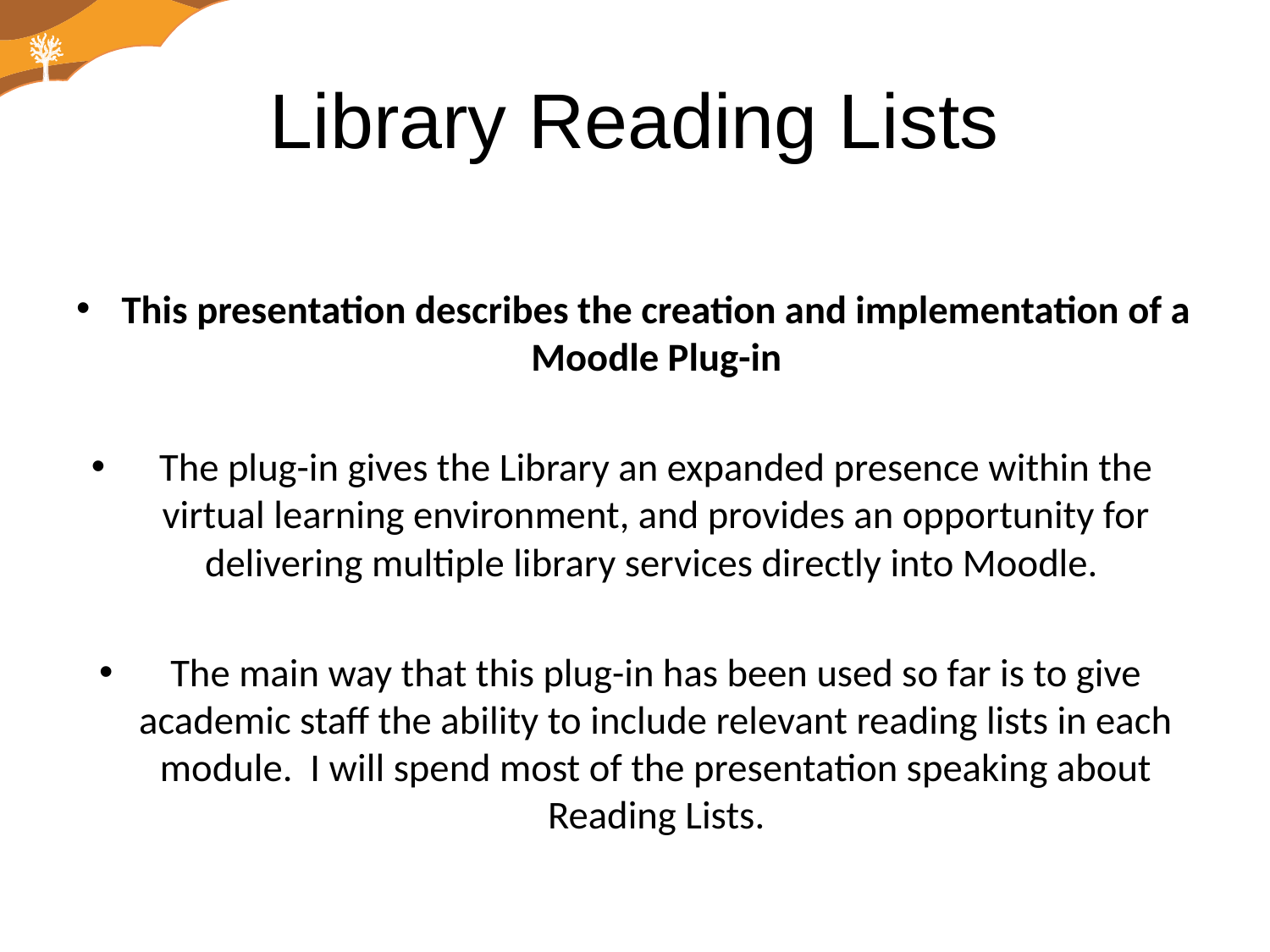

# Library Reading Lists

This presentation describes the creation and implementation of a Moodle Plug-in

The plug-in gives the Library an expanded presence within the virtual learning environment, and provides an opportunity for delivering multiple library services directly into Moodle.

The main way that this plug-in has been used so far is to give academic staff the ability to include relevant reading lists in each module.  I will spend most of the presentation speaking about Reading Lists.